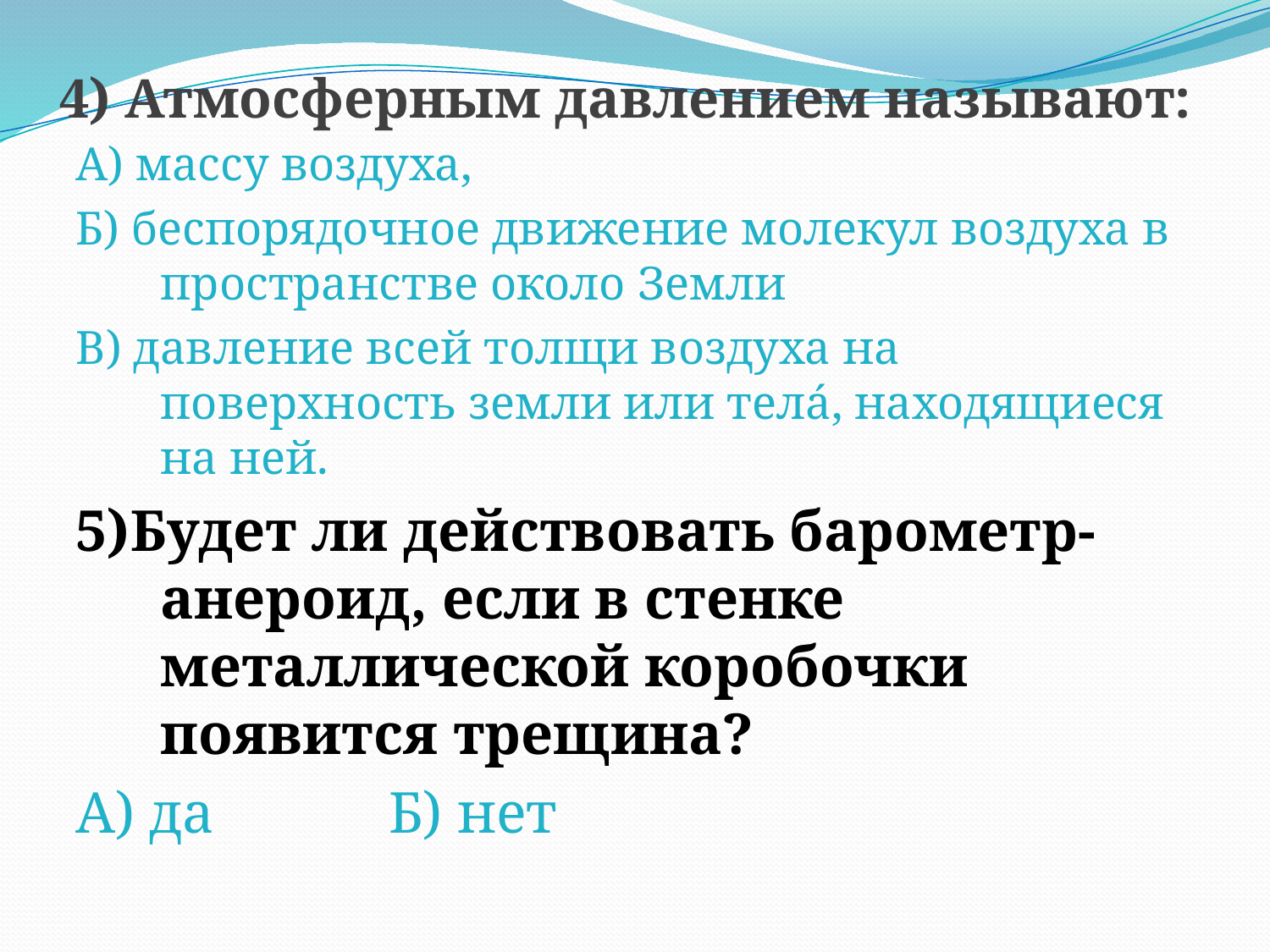

# 4) Атмосферным давлением называют:
А) массу воздуха,
Б) беспорядочное движение молекул воздуха в пространстве около Земли
В) давление всей толщи воздуха на поверхность земли или телá, находящиеся на ней.
5)Будет ли действовать барометр-анероид, если в стенке металлической коробочки появится трещина?
А) да            Б) нет